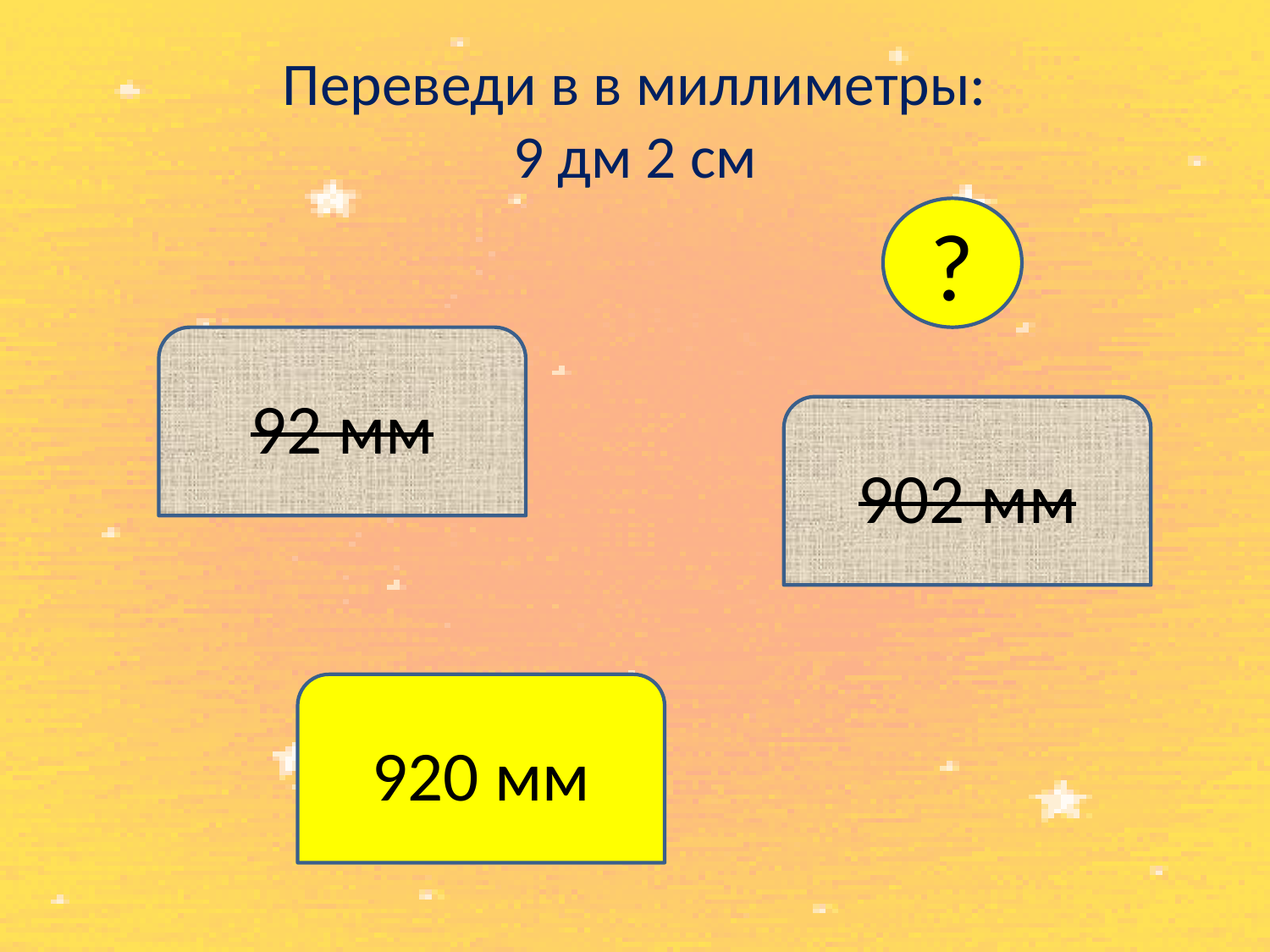

# Переведи в в миллиметры: 9 дм 2 см
?
92 мм
902 мм
920 мм